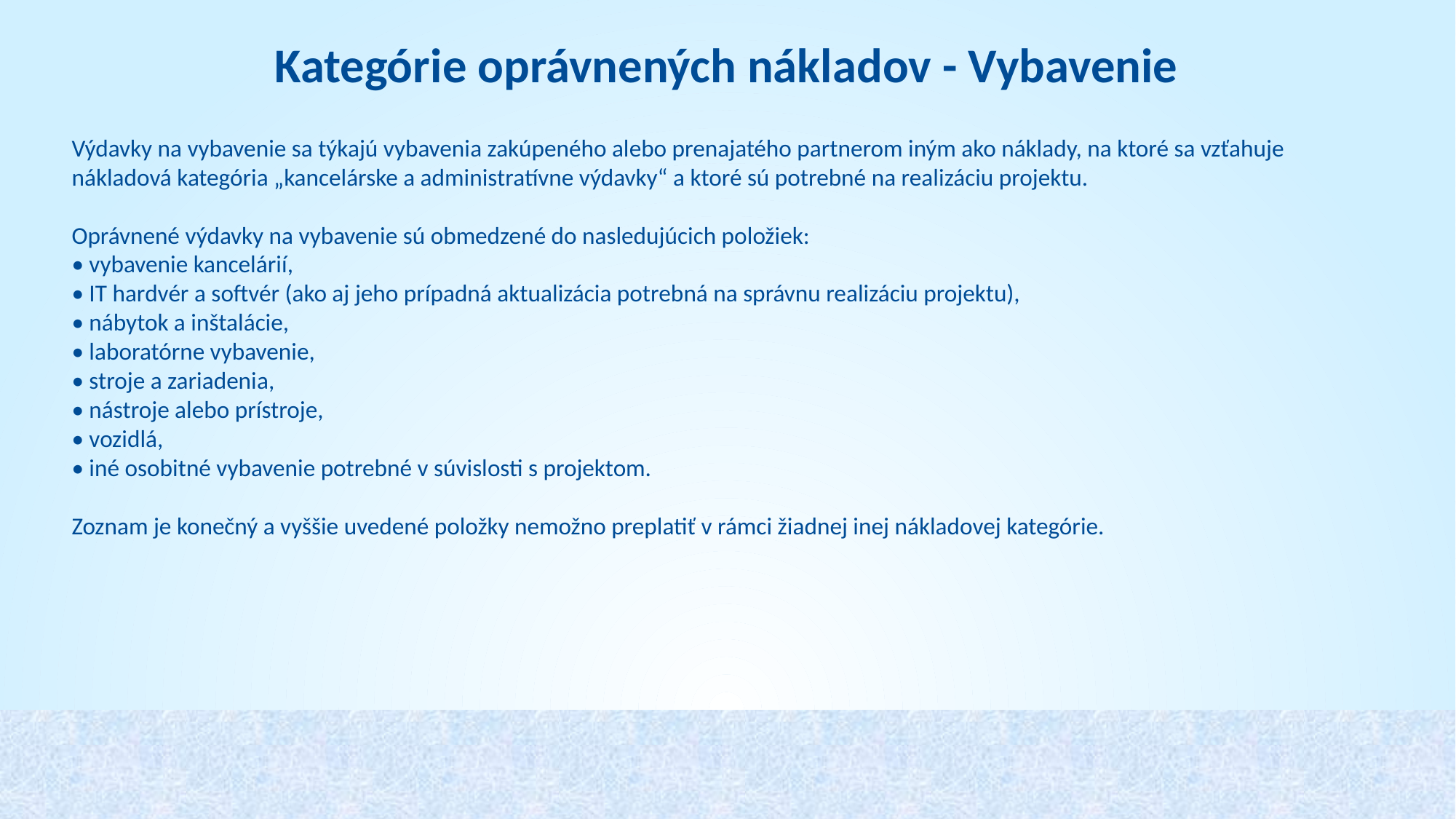

Kategórie oprávnených nákladov - Vybavenie
Výdavky na vybavenie sa týkajú vybavenia zakúpeného alebo prenajatého partnerom iným ako náklady, na ktoré sa vzťahuje nákladová kategória „kancelárske a administratívne výdavky“ a ktoré sú potrebné na realizáciu projektu.

Oprávnené výdavky na vybavenie sú obmedzené do nasledujúcich položiek:
• vybavenie kancelárií,
• IT hardvér a softvér (ako aj jeho prípadná aktualizácia potrebná na správnu realizáciu projektu),
• nábytok a inštalácie,
• laboratórne vybavenie,
• stroje a zariadenia,
• nástroje alebo prístroje,
• vozidlá,
• iné osobitné vybavenie potrebné v súvislosti s projektom.

Zoznam je konečný a vyššie uvedené položky nemožno preplatiť v rámci žiadnej inej nákladovej kategórie.